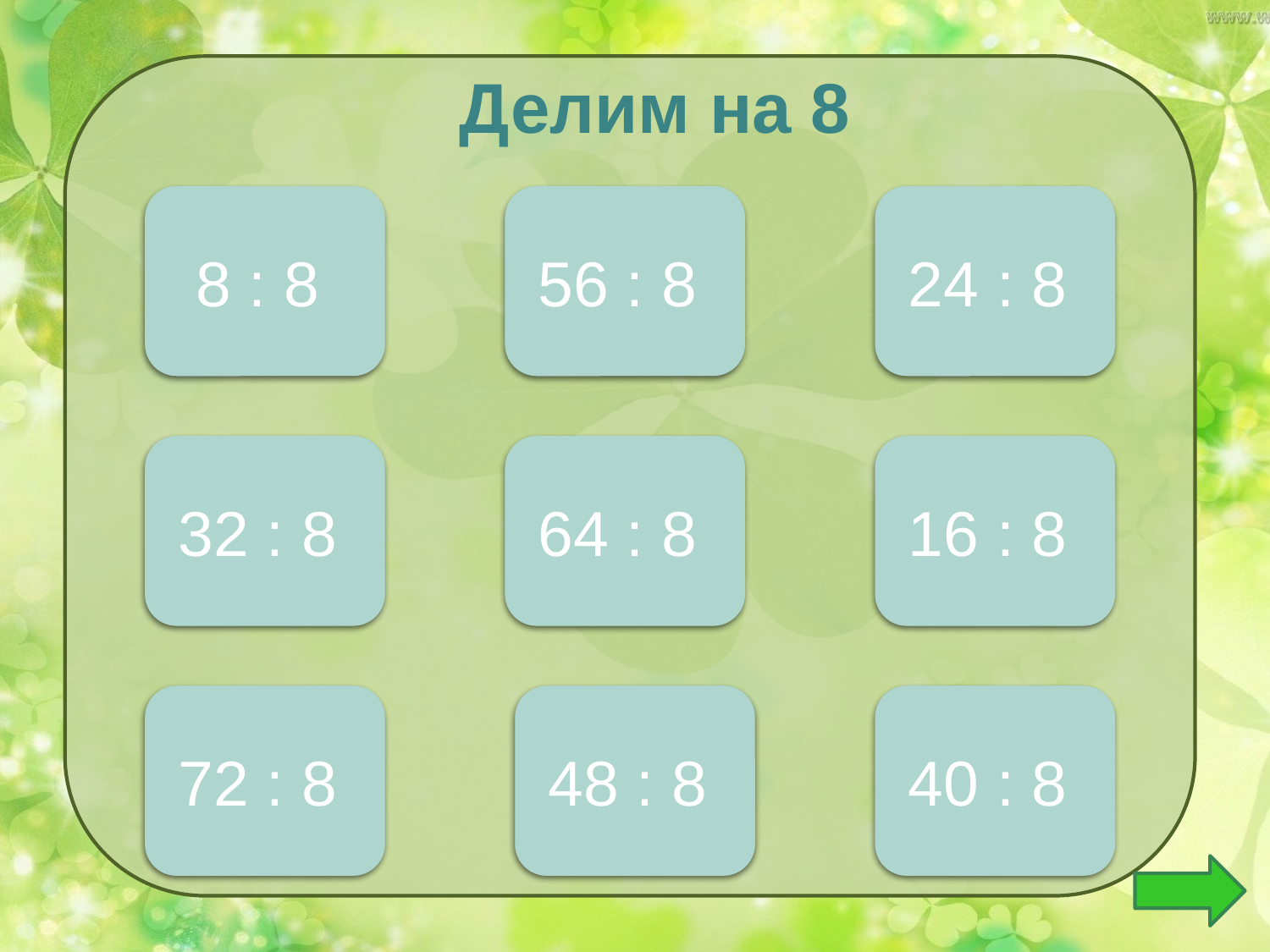

Делим на 8
1
8 : 8

7
56 : 8

3
24 : 8

4
32 : 8

8
64 : 8

2
16 : 8

9
72 : 8

6
48 : 8

5
40 : 8